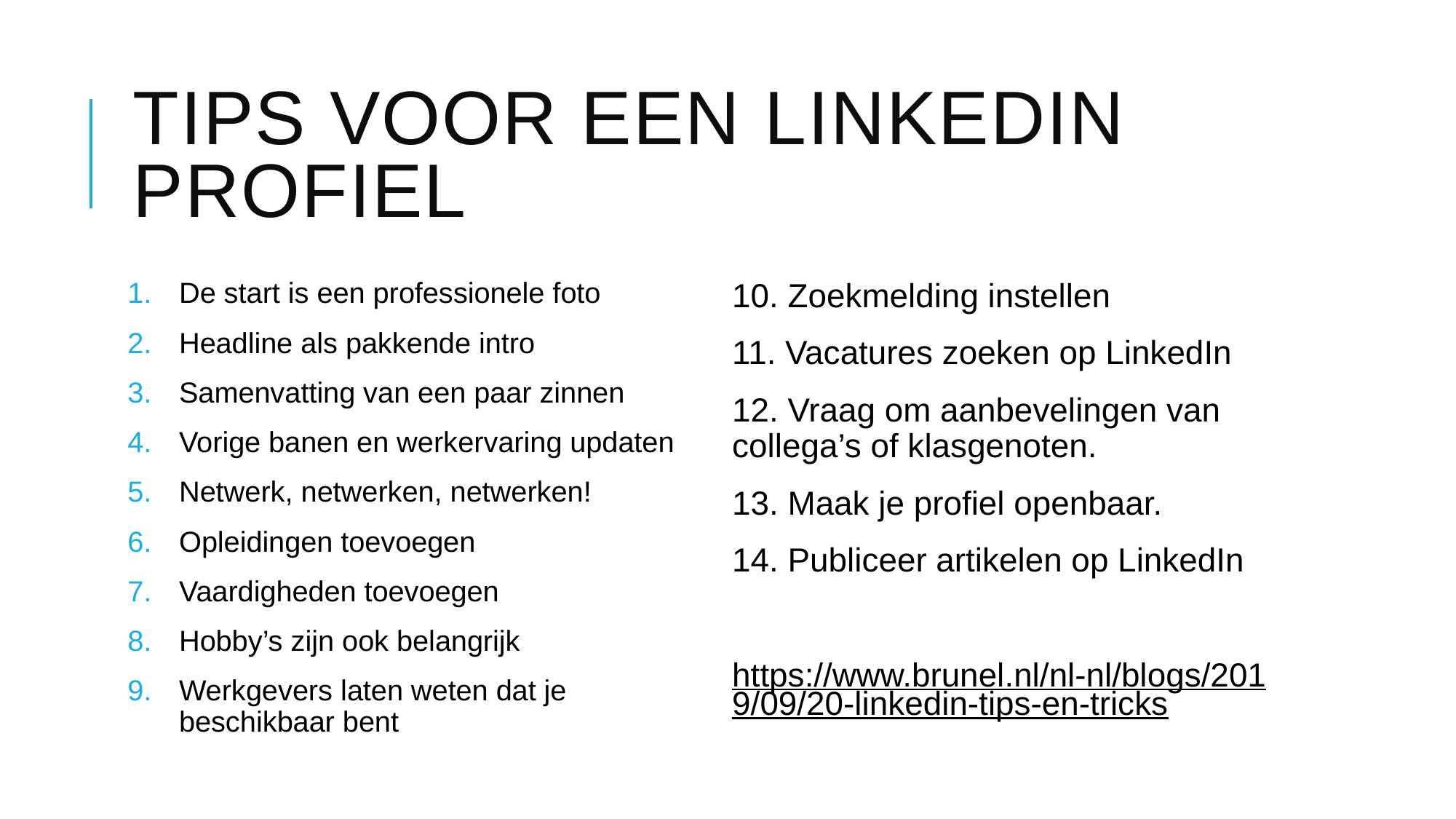

# Tips voor een LinkedIN profiel
De start is een professionele foto
Headline als pakkende intro
Samenvatting van een paar zinnen
Vorige banen en werkervaring updaten
Netwerk, netwerken, netwerken!
Opleidingen toevoegen
Vaardigheden toevoegen
Hobby’s zijn ook belangrijk
Werkgevers laten weten dat je beschikbaar bent
10. Zoekmelding instellen
11. Vacatures zoeken op LinkedIn
12. Vraag om aanbevelingen van collega’s of klasgenoten.
13. Maak je profiel openbaar.
14. Publiceer artikelen op LinkedIn

https://www.brunel.nl/nl-nl/blogs/2019/09/20-linkedin-tips-en-tricks